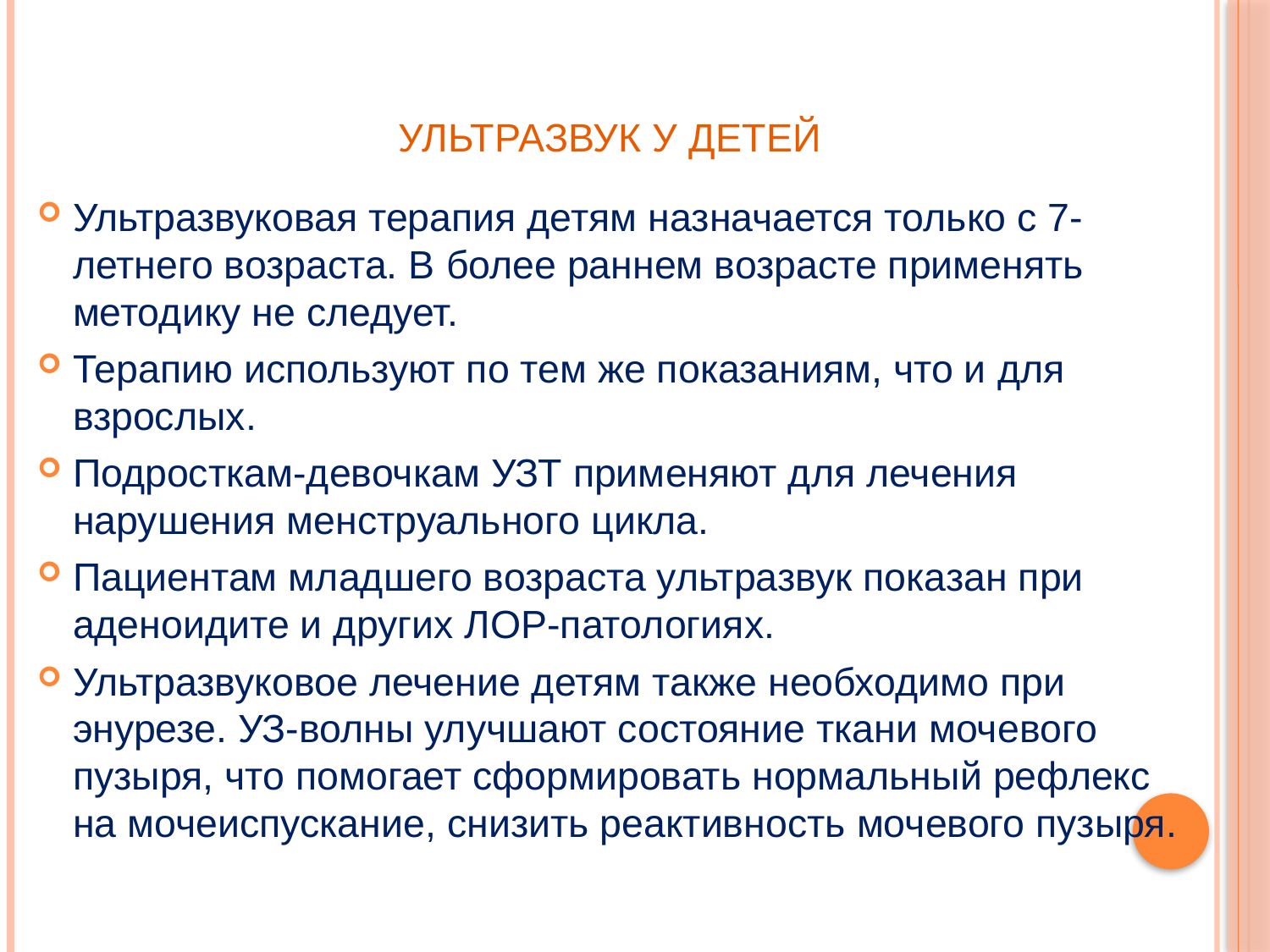

# Ультразвук у детей
Ультразвуковая терапия детям назначается только с 7-летнего возраста. В более раннем возрасте применять методику не следует.
Терапию используют по тем же показаниям, что и для взрослых.
Подросткам-девочкам УЗТ применяют для лечения нарушения менструального цикла.
Пациентам младшего возраста ультразвук показан при аденоидите и других ЛОР-патологиях.
Ультразвуковое лечение детям также необходимо при энурезе. УЗ-волны улучшают состояние ткани мочевого пузыря, что помогает сформировать нормальный рефлекс на мочеиспускание, снизить реактивность мочевого пузыря.